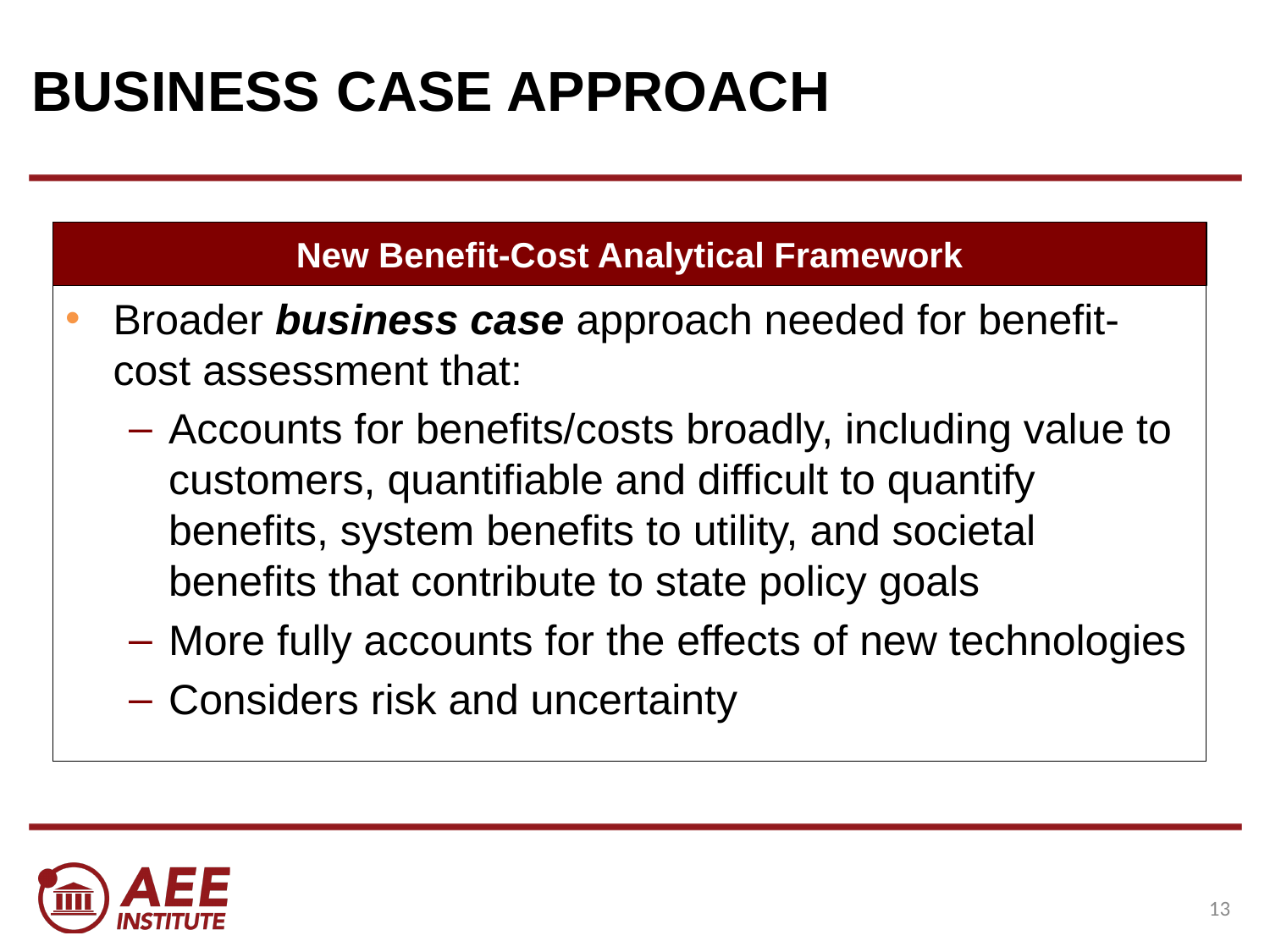

# BUSINESS CASE APPROACH
New Benefit-Cost Analytical Framework
Broader business case approach needed for benefit-cost assessment that:
Accounts for benefits/costs broadly, including value to customers, quantifiable and difficult to quantify benefits, system benefits to utility, and societal benefits that contribute to state policy goals
More fully accounts for the effects of new technologies
Considers risk and uncertainty
13